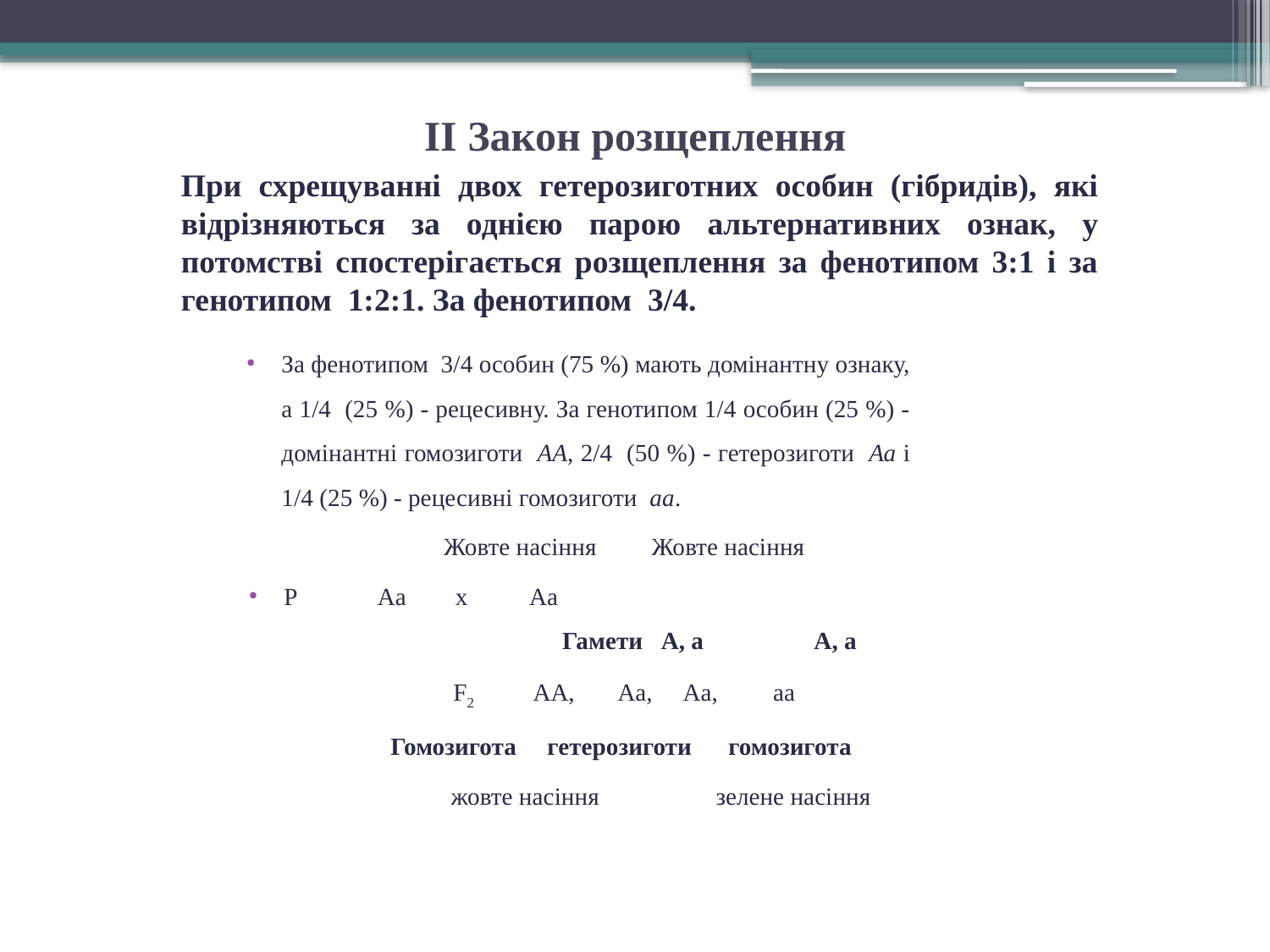

# ІІ Закон розщеплення
При схрещуванні двох гетерозиготних особин (гібридів), які відрізняються за однією парою альтернативних ознак, у потомстві спостерігається розщеплення за фенотипом 3:1 і за генотипом  1:2:1. За фенотипом  3/4.

За фенотипом  3/4 особин (75 %) мають домінантну ознаку, а 1/4  (25 %) - рецесивну. За генотипом 1/4 особин (25 %) - домінантні гомозиготи  АА, 2/4  (50 %) - гетерозиготи  Аа і 1/4 (25 %) - рецесивні гомозиготи  аа.
               Жовте насіння         Жовте насіння
Р             Aа        x          Аa                                                                                               Гамети   А, а                  А, а
               F2          АА,       Аа,     Аа,         аа
              Гомозигота     гетерозиготи      гомозигота
                           жовте насіння                   зелене насіння